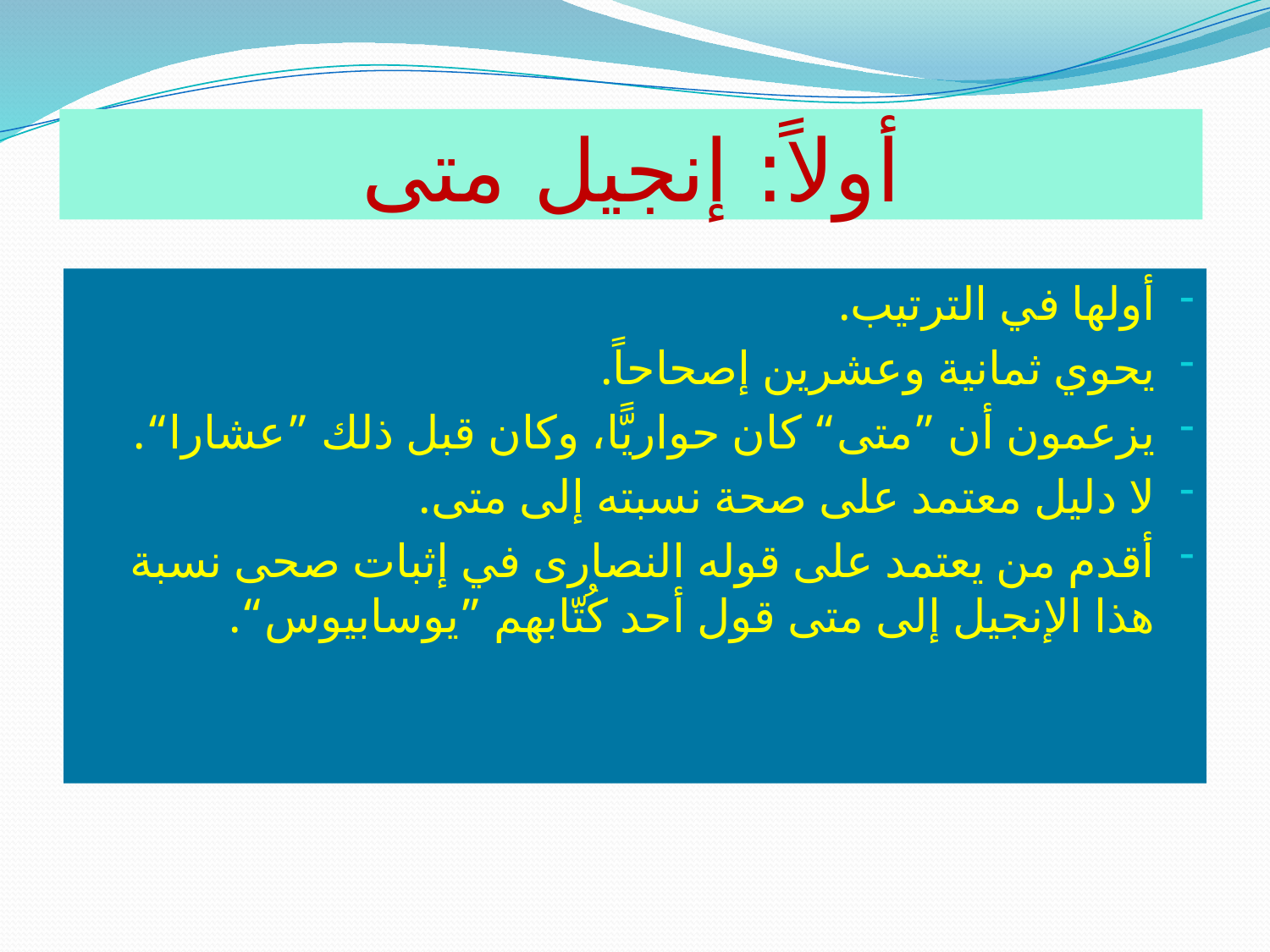

# أولاً: إنجيل متى
أولها في الترتيب.
يحوي ثمانية وعشرين إصحاحاً.
يزعمون أن ”متى“ كان حواريًّا، وكان قبل ذلك ”عشارا“.
لا دليل معتمد على صحة نسبته إلى متى.
أقدم من يعتمد على قوله النصارى في إثبات صحى نسبة هذا الإنجيل إلى متى قول أحد كُتّابهم ”يوسابيوس“.